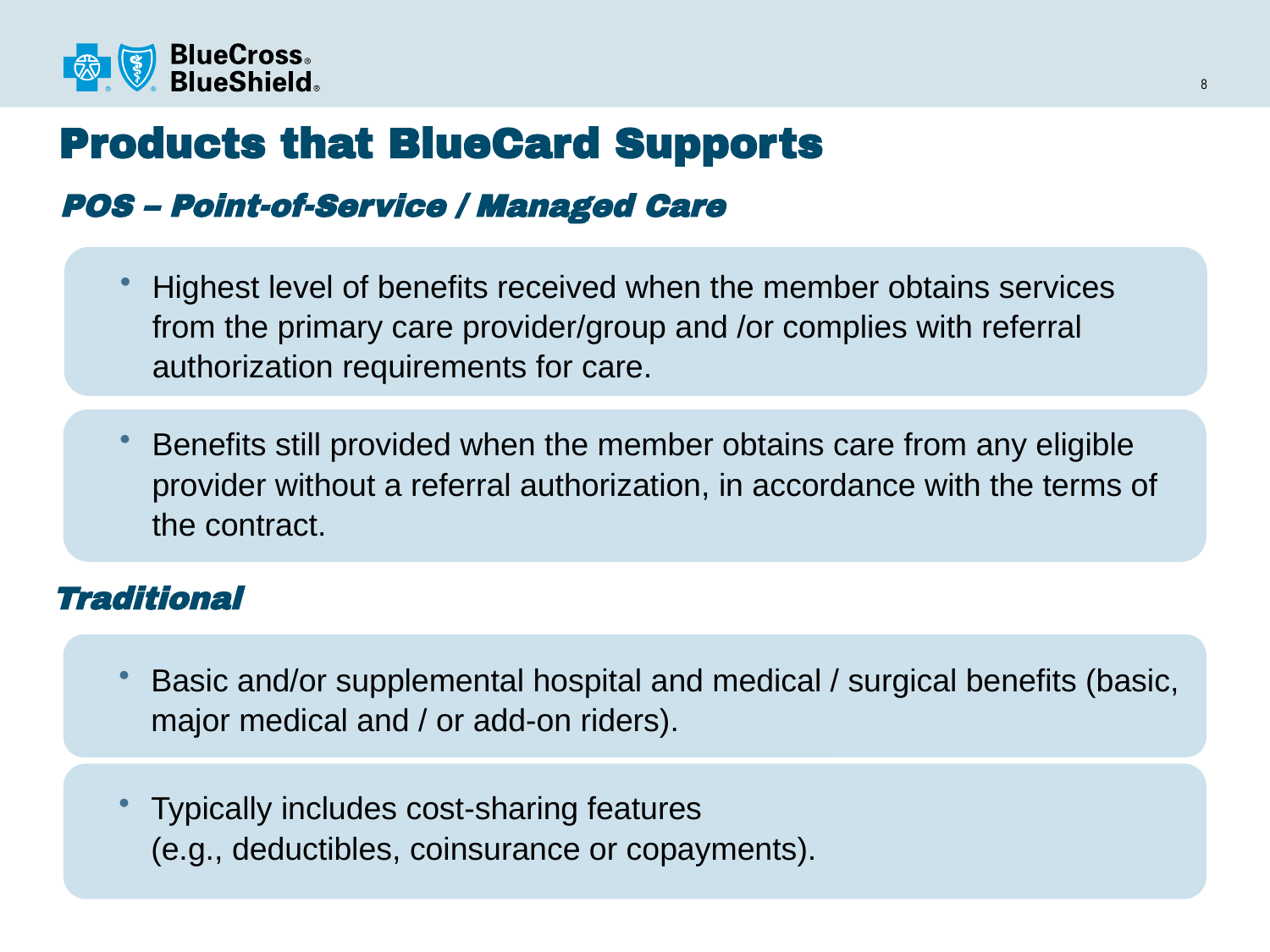

# Products that BlueCard Supports
POS – Point-of-Service / Managed Care

Highest level of benefits received when the member obtains services from the primary care provider/group and /or complies with referral authorization requirements for care.

Benefits still provided when the member obtains care from any eligible provider without a referral authorization, in accordance with the terms of the contract.
Traditional

Basic and/or supplemental hospital and medical / surgical benefits (basic, major medical and / or add-on riders).

Typically includes cost-sharing features
(e.g., deductibles, coinsurance or copayments).